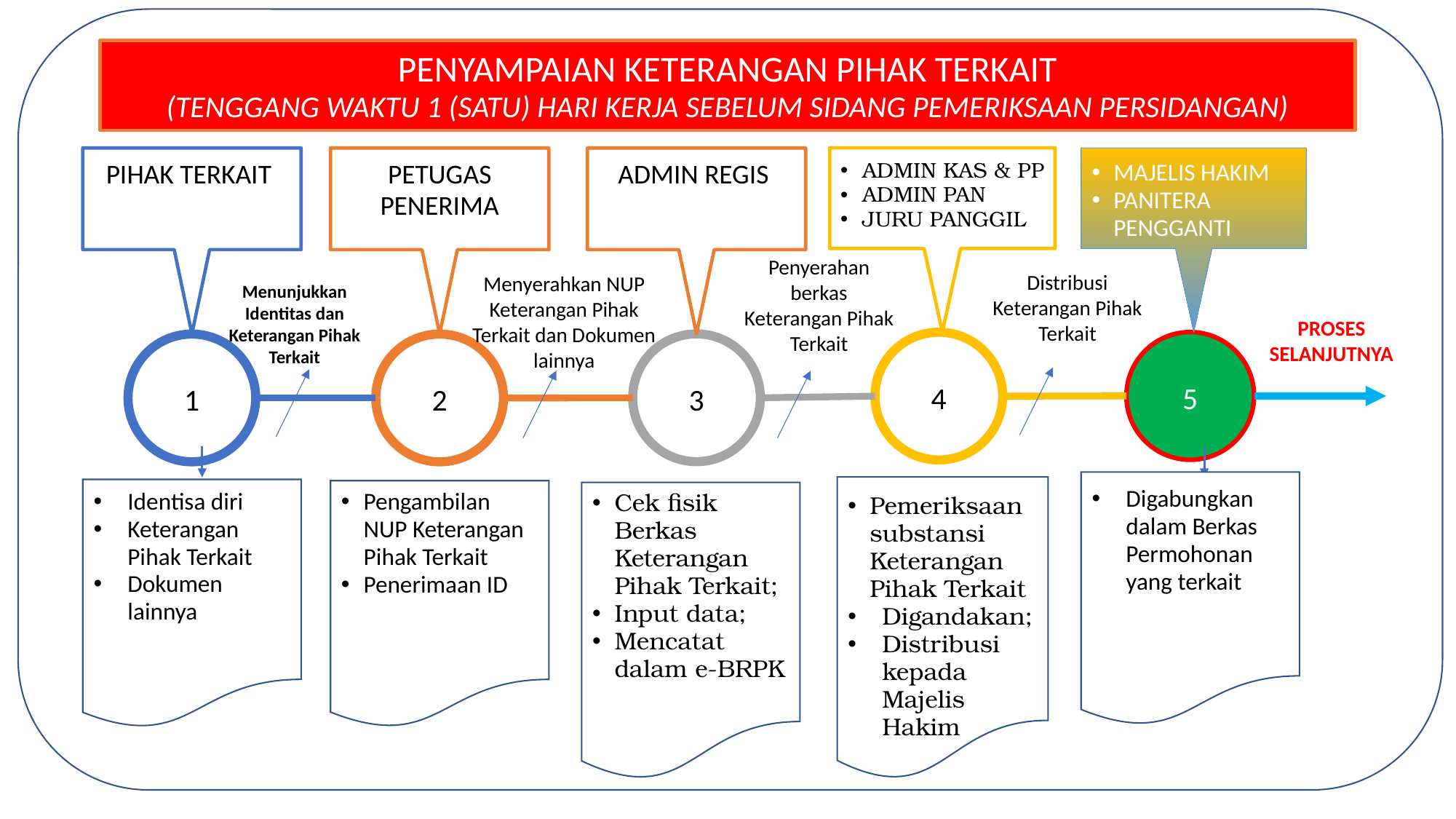

# PENYAMPAIAN KETERANGAN PIHAK TERKAIT (TENGGANG WAKTU 1 (SATU) HARI KERJA SEBELUM SIDANG PEMERIKSAAN PERSIDANGAN)
ADMIN KAS & PP
ADMIN PAN
JURU PANGGIL
MAJELIS HAKIM
PANITERA PENGGANTI
PETUGAS PENERIMA
ADMIN REGIS
PIHAK TERKAIT

Penyerahan berkas Keterangan Pihak Terkait
Distribusi Keterangan Pihak Terkait
Menyerahkan NUP Keterangan Pihak Terkait dan Dokumen lainnya
Menunjukkan Identitas dan Keterangan Pihak Terkait
PROSES SELANJUTNYA
5
4
3
1
2

Digabungkan dalam Berkas Permohonan yang terkait

Identisa diri
Keterangan Pihak Terkait
Dokumen lainnya

Pengambilan NUP Keterangan Pihak Terkait
Penerimaan ID
Cek fisik Berkas Keterangan Pihak Terkait;
Input data;
Mencatat  dalam e-BRPK
Pemeriksaan substansi Keterangan Pihak Terkait
Digandakan;
Distribusi kepada Majelis Hakim